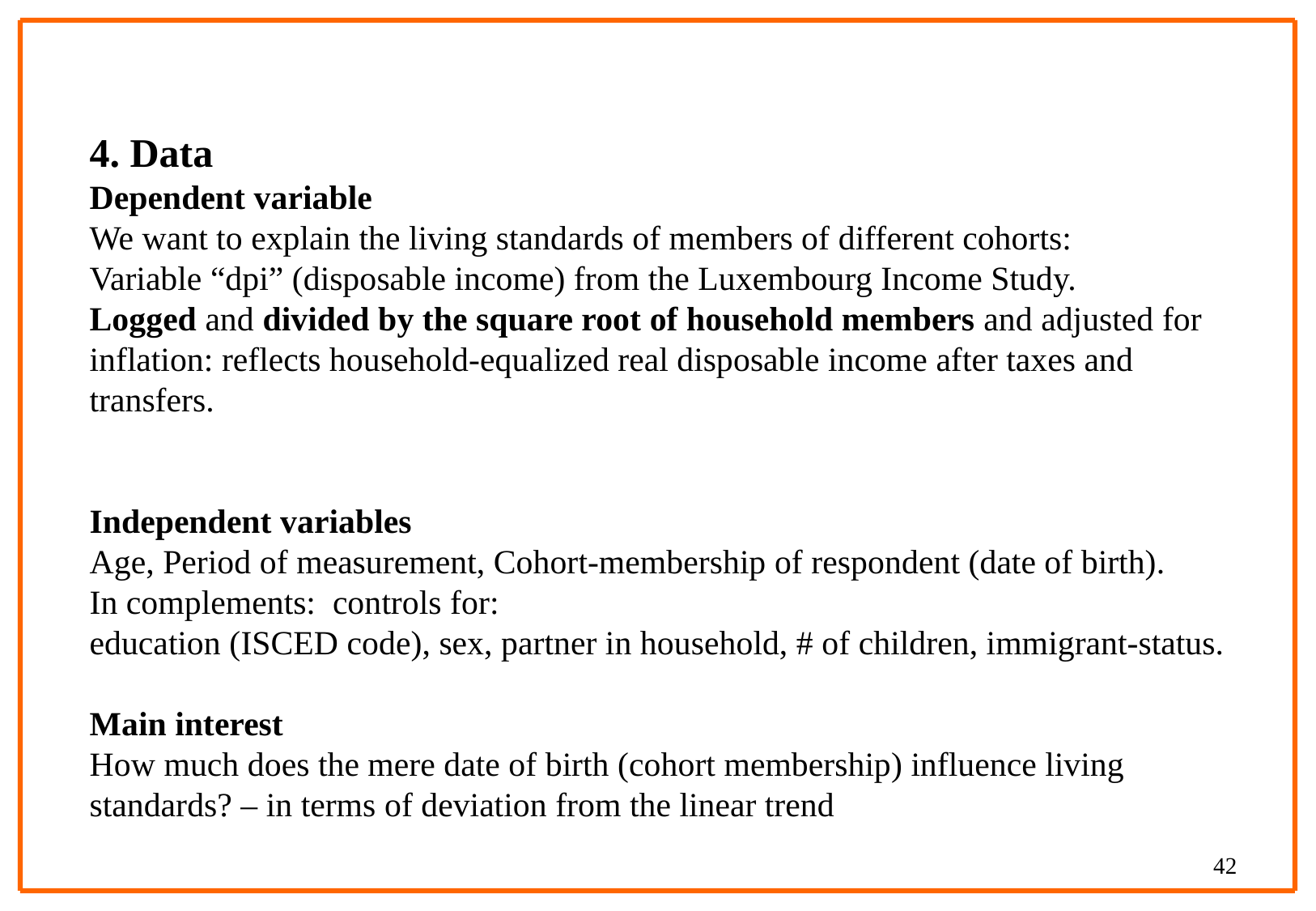

4. Data
Dependent variable
We want to explain the living standards of members of different cohorts:
Variable “dpi” (disposable income) from the Luxembourg Income Study.
Logged and divided by the square root of household members and adjusted for inflation: reflects household-equalized real disposable income after taxes and transfers.

Independent variables
Age, Period of measurement, Cohort-membership of respondent (date of birth).
In complements:  controls for:
education (ISCED code), sex, partner in household, # of children, immigrant-status.

Main interest
How much does the mere date of birth (cohort membership) influence living standards? – in terms of deviation from the linear trend
42